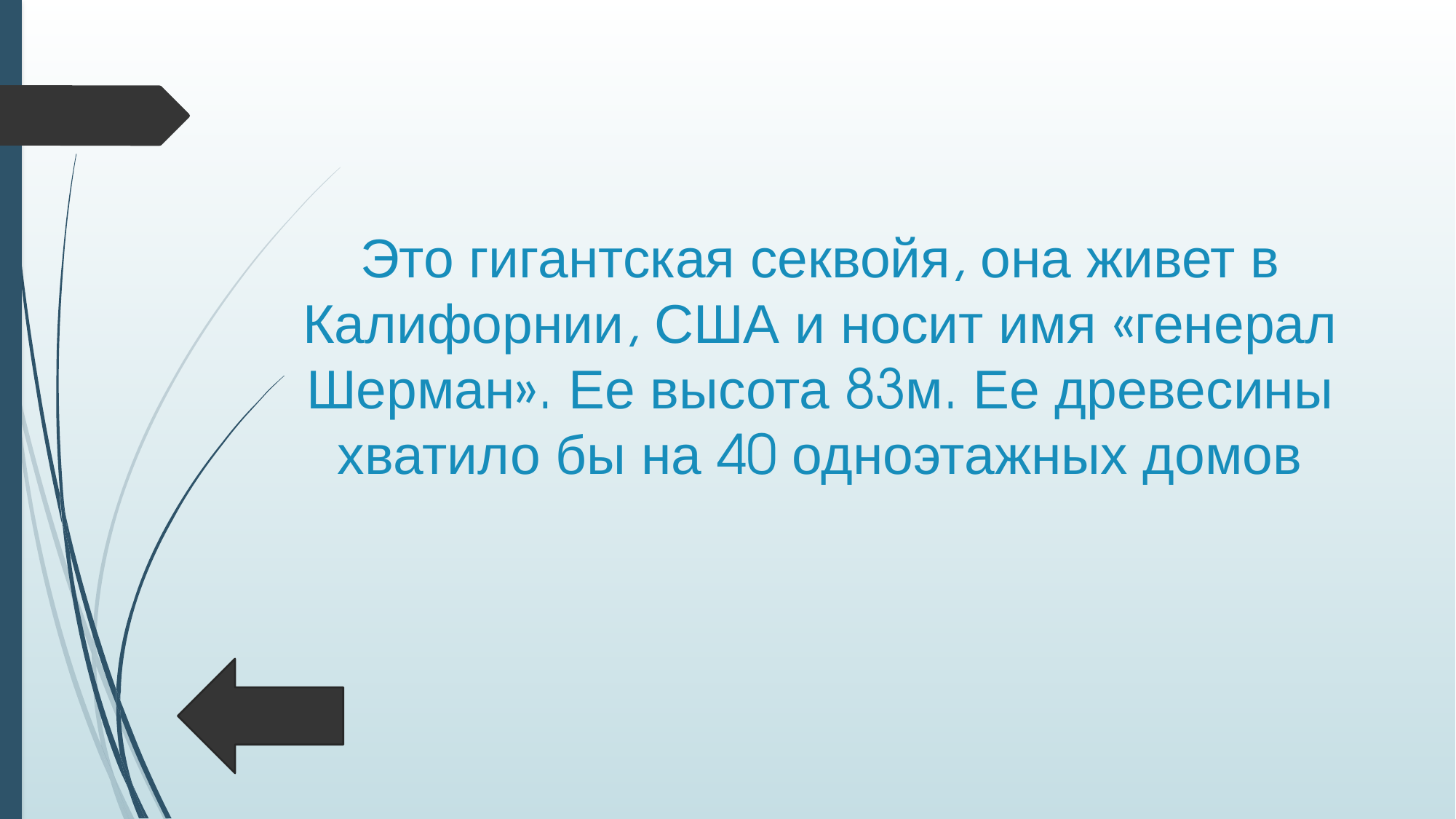

# Это гигантская секвойя, она живет в Калифорнии, США и носит имя «генерал Шерман». Ее высота 83м. Ее древесины хватило бы на 40 одноэтажных домов